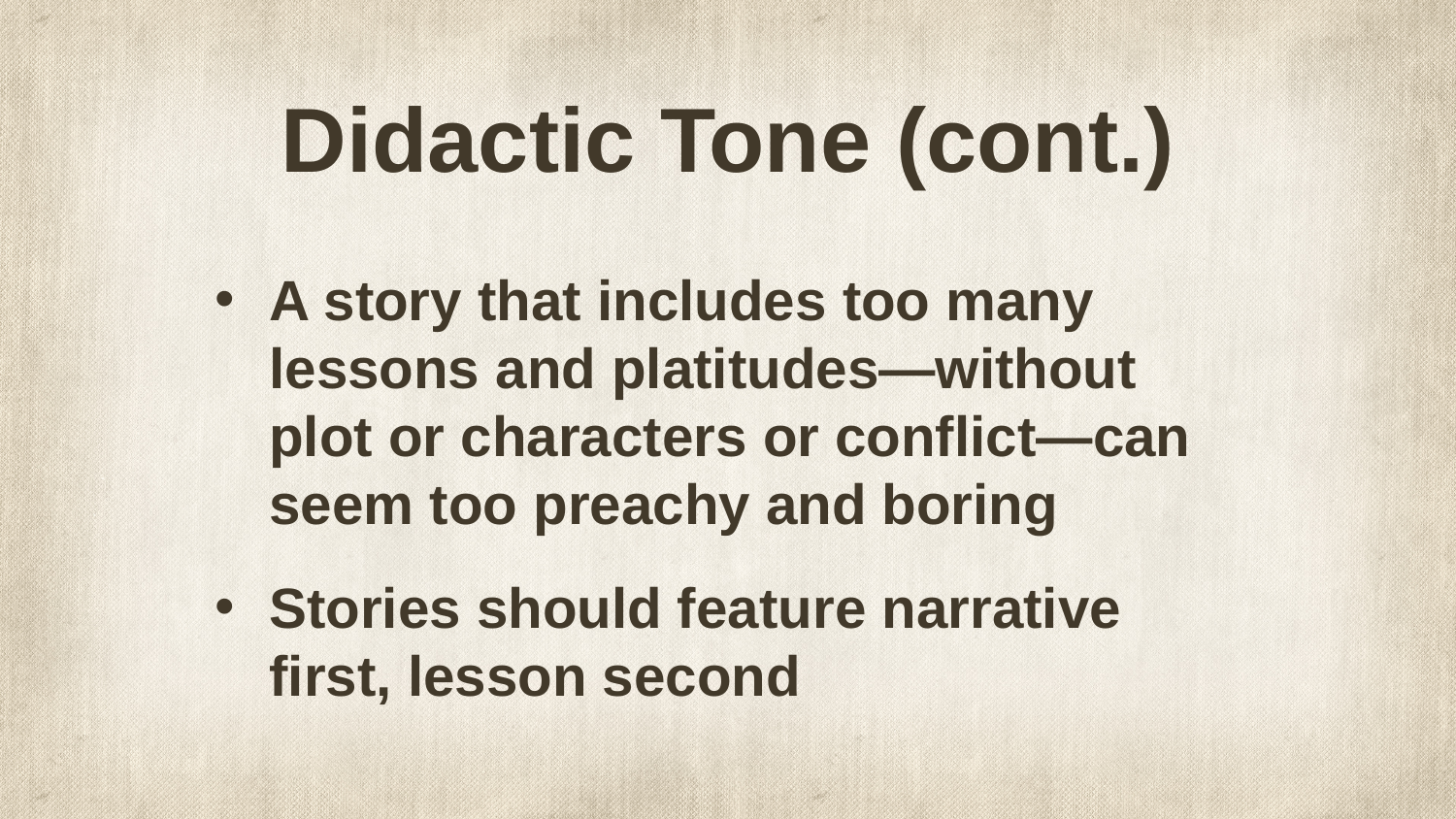

# Didactic Tone (cont.)
A story that includes too many lessons and platitudes—without plot or characters or conflict—can seem too preachy and boring
Stories should feature narrative first, lesson second